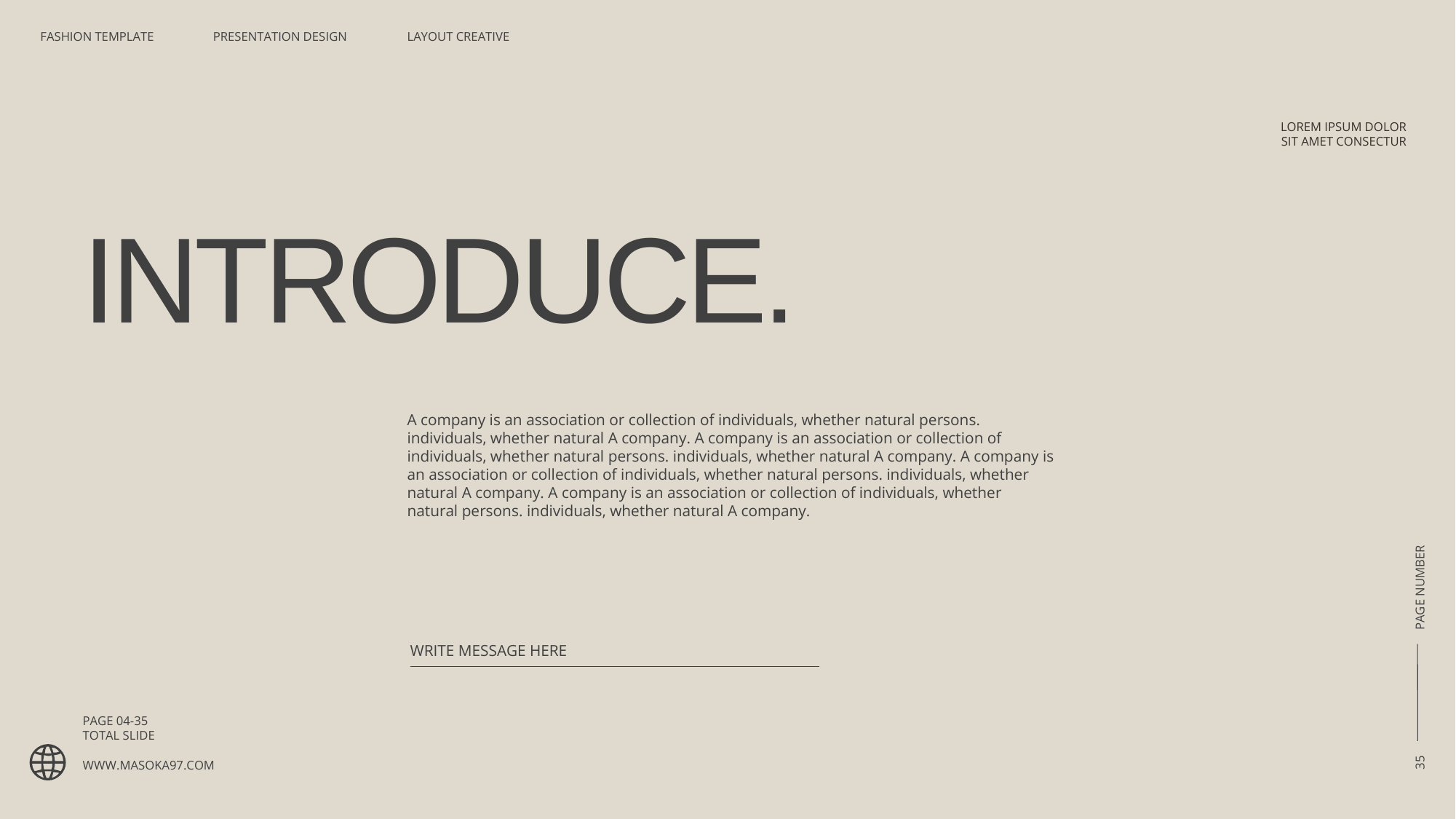

FASHION TEMPLATE
PRESENTATION DESIGN
LAYOUT CREATIVE
LOREM IPSUM DOLOR SIT AMET CONSECTUR
INTRODUCE.
A company is an association or collection of individuals, whether natural persons. individuals, whether natural A company. A company is an association or collection of individuals, whether natural persons. individuals, whether natural A company. A company is an association or collection of individuals, whether natural persons. individuals, whether natural A company. A company is an association or collection of individuals, whether natural persons. individuals, whether natural A company.

35
PAGE NUMBER
WRITE MESSAGE HERE
PAGE 04-35
TOTAL SLIDE

WWW.MASOKA97.COM